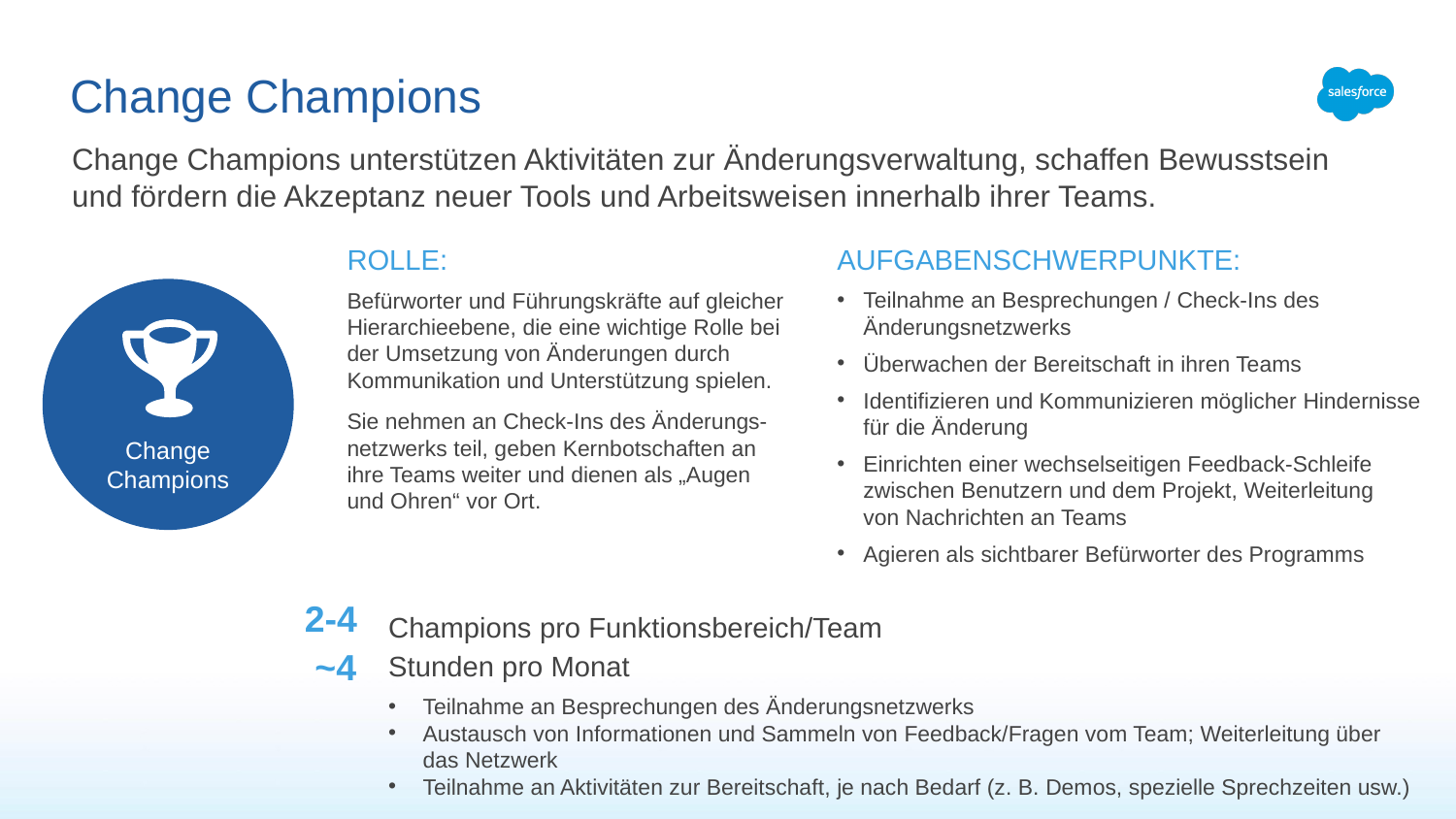

# Change Champions
Change Champions unterstützen Aktivitäten zur Änderungsverwaltung, schaffen Bewusstsein und fördern die Akzeptanz neuer Tools und Arbeitsweisen innerhalb ihrer Teams.

ROLLE:
Befürworter und Führungskräfte auf gleicher Hierarchieebene, die eine wichtige Rolle bei der Umsetzung von Änderungen durch Kommunikation und Unterstützung spielen.
Sie nehmen an Check-Ins des Änderungs-netzwerks teil, geben Kernbotschaften an
ihre Teams weiter und dienen als „Augen
und Ohren“ vor Ort.
AUFGABENSCHWERPUNKTE:
Teilnahme an Besprechungen / Check-Ins des Änderungsnetzwerks
Überwachen der Bereitschaft in ihren Teams
Identifizieren und Kommunizieren möglicher Hindernisse für die Änderung
Einrichten einer wechselseitigen Feedback-Schleife zwischen Benutzern und dem Projekt, Weiterleitung
von Nachrichten an Teams
Agieren als sichtbarer Befürworter des Programms
Change Champions

Champions pro Funktionsbereich/Team
2-4
~4
Stunden pro Monat
Teilnahme an Besprechungen des Änderungsnetzwerks
Austausch von Informationen und Sammeln von Feedback/Fragen vom Team; Weiterleitung über das Netzwerk
Teilnahme an Aktivitäten zur Bereitschaft, je nach Bedarf (z. B. Demos, spezielle Sprechzeiten usw.)